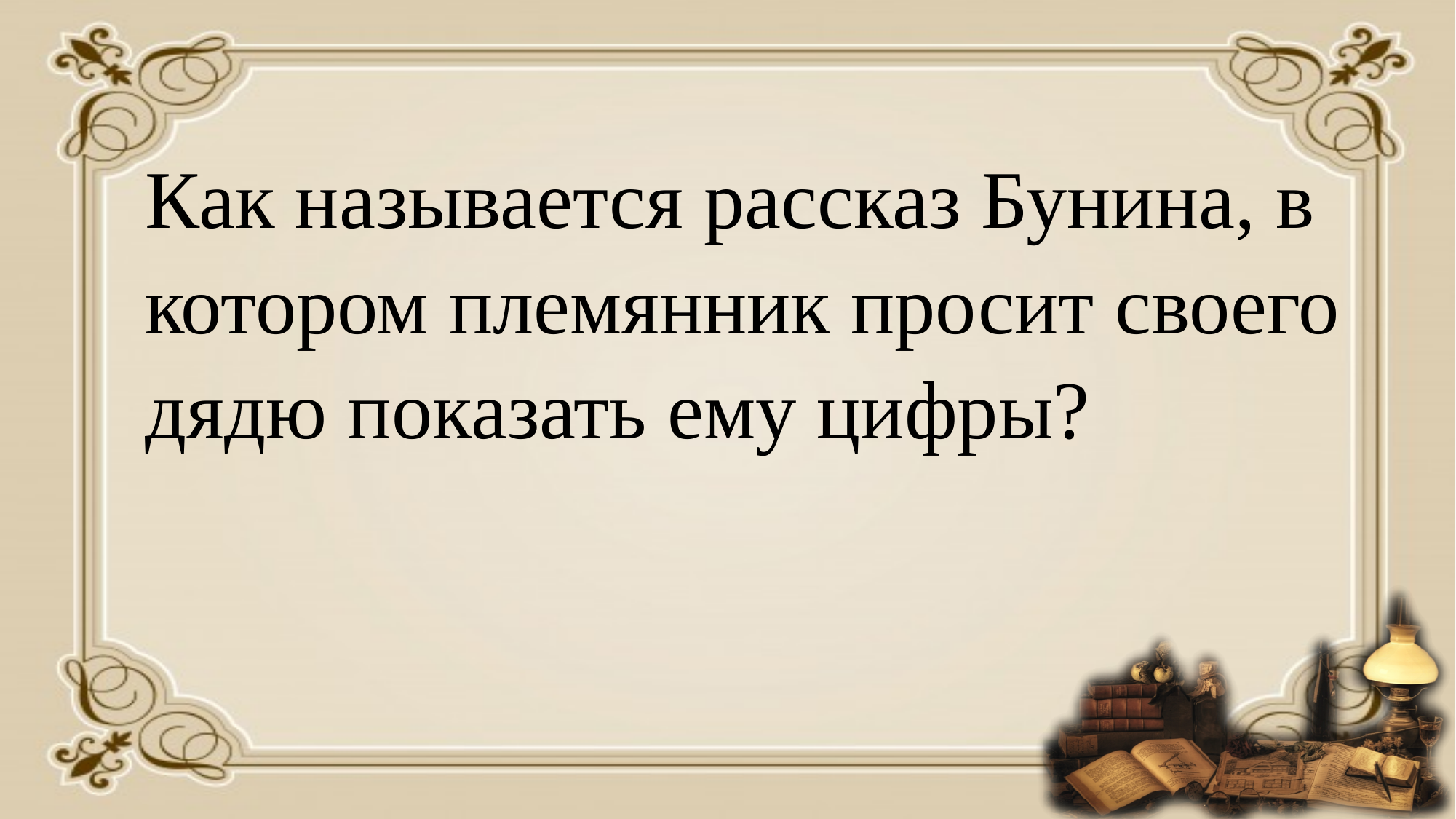

Как называется рассказ Бунина, в котором племянник просит своего дядю показать ему цифры?